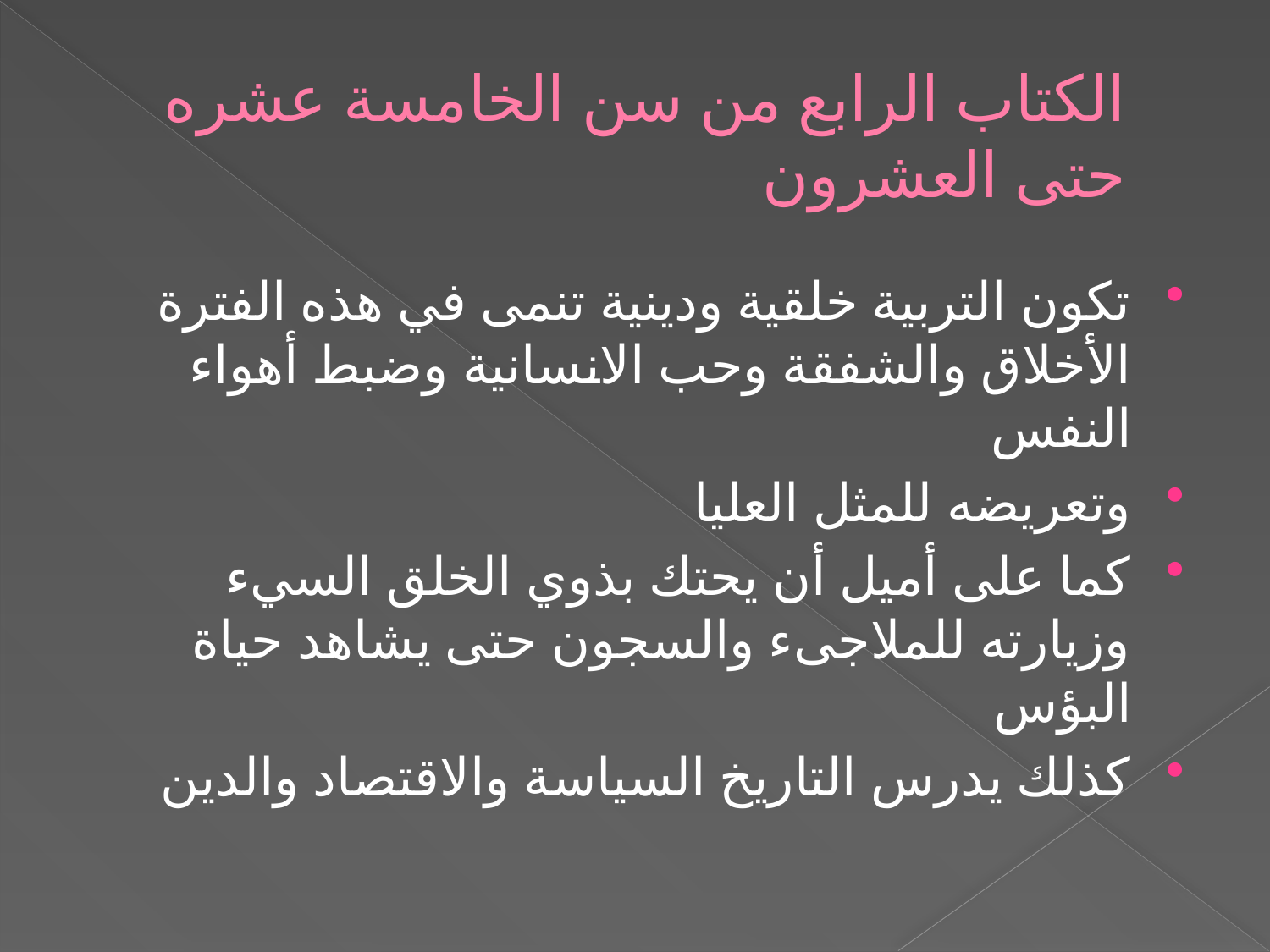

# الكتاب الرابع من سن الخامسة عشره حتى العشرون
تكون التربية خلقية ودينية تنمى في هذه الفترة الأخلاق والشفقة وحب الانسانية وضبط أهواء النفس
وتعريضه للمثل العليا
كما على أميل أن يحتك بذوي الخلق السيء وزيارته للملاجىء والسجون حتى يشاهد حياة البؤس
كذلك يدرس التاريخ السياسة والاقتصاد والدين